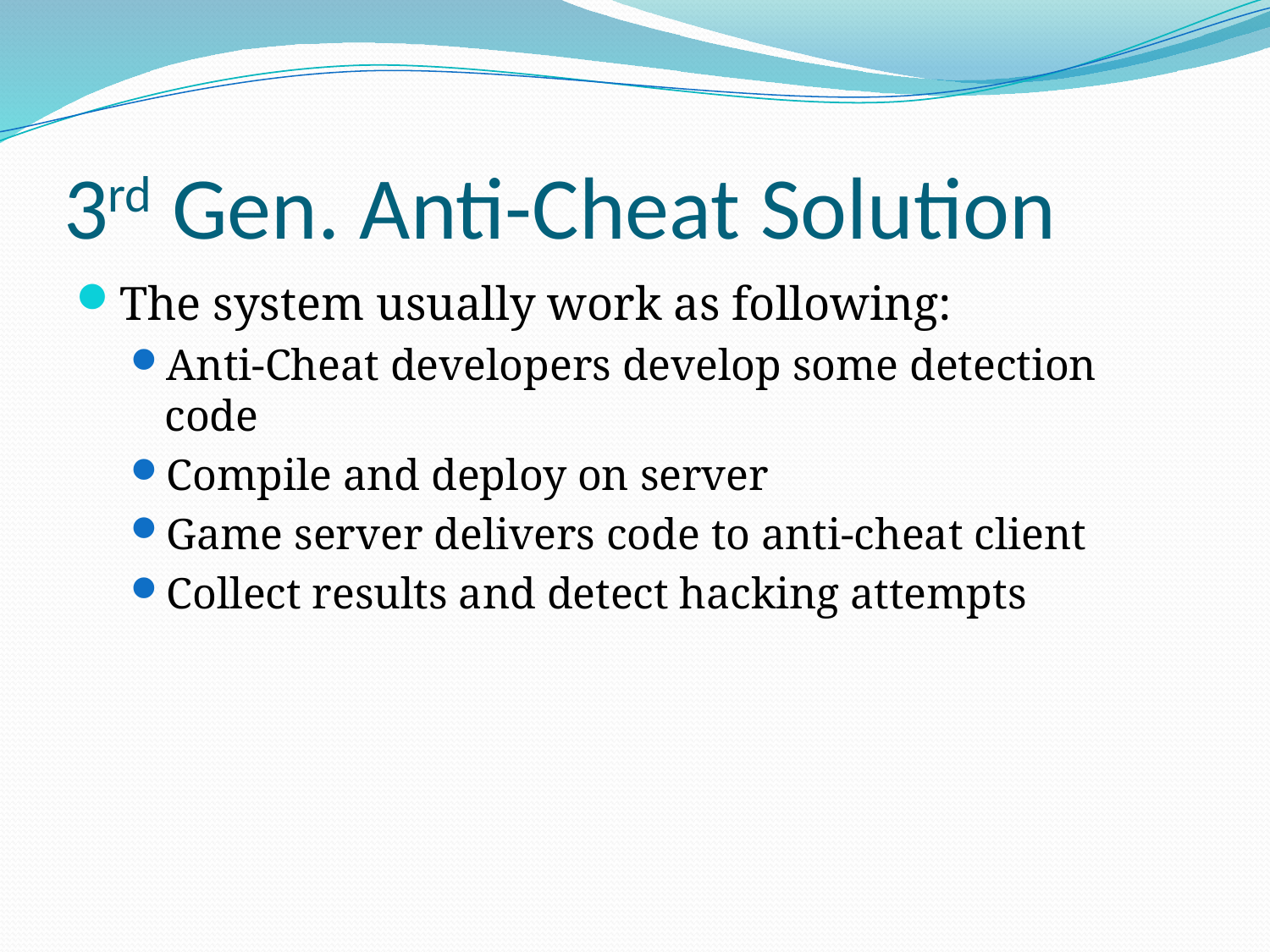

# 3rd Gen. Anti-Cheat Solution
The system usually work as following:
Anti-Cheat developers develop some detection code
Compile and deploy on server
Game server delivers code to anti-cheat client
Collect results and detect hacking attempts